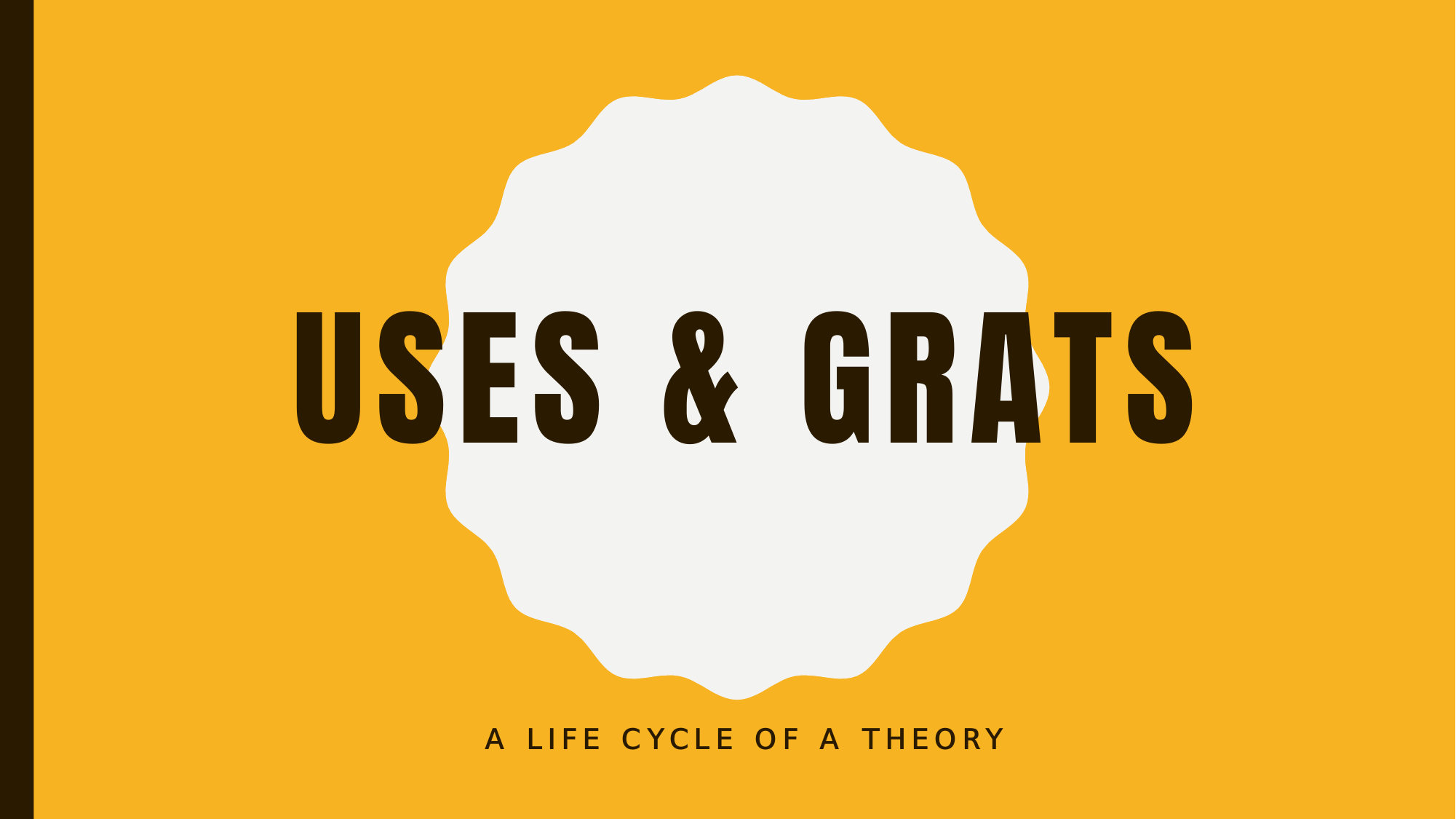

# Uses & Grats
A life cycle of a theory